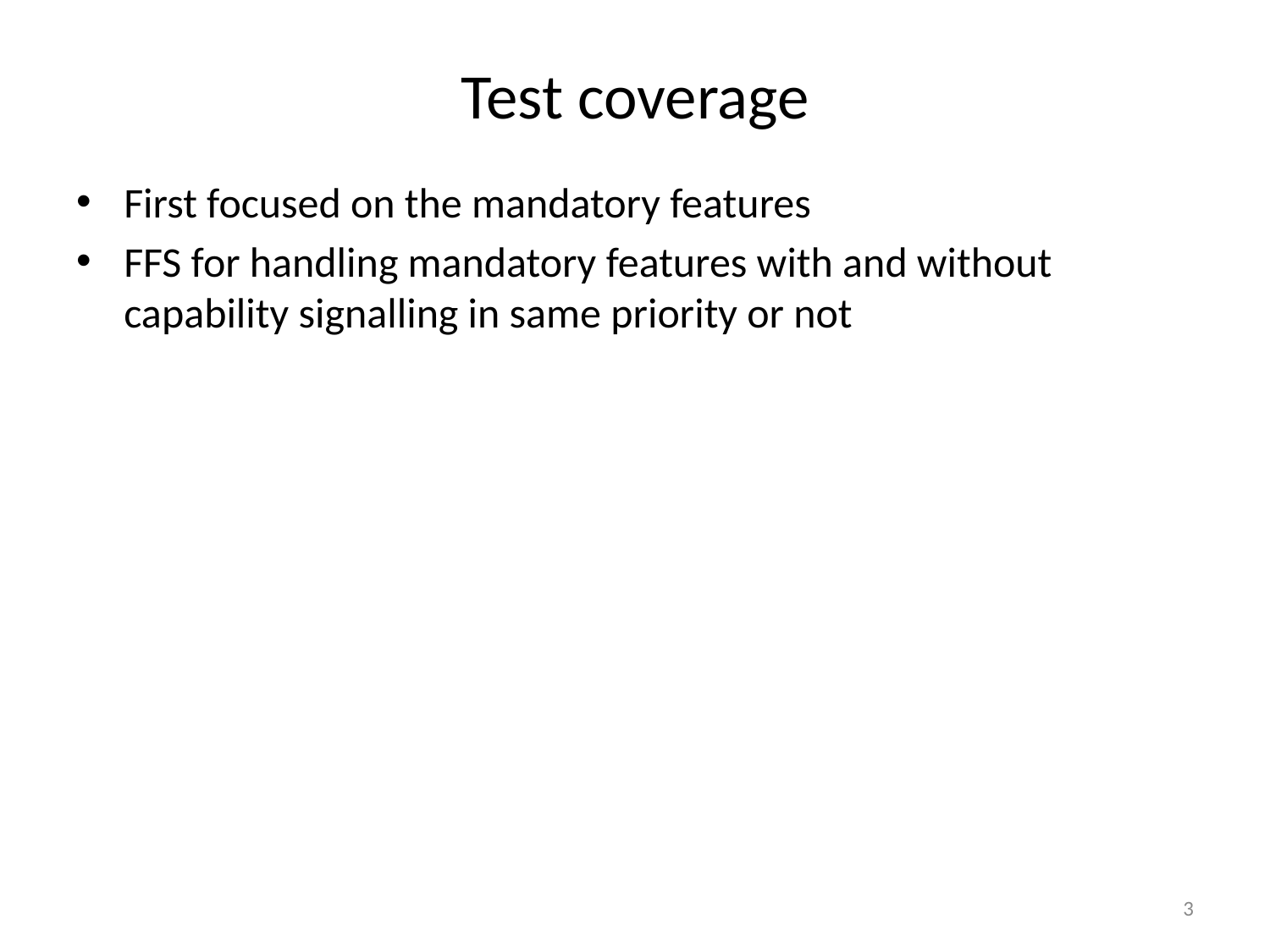

# Test coverage
First focused on the mandatory features
FFS for handling mandatory features with and without capability signalling in same priority or not

3